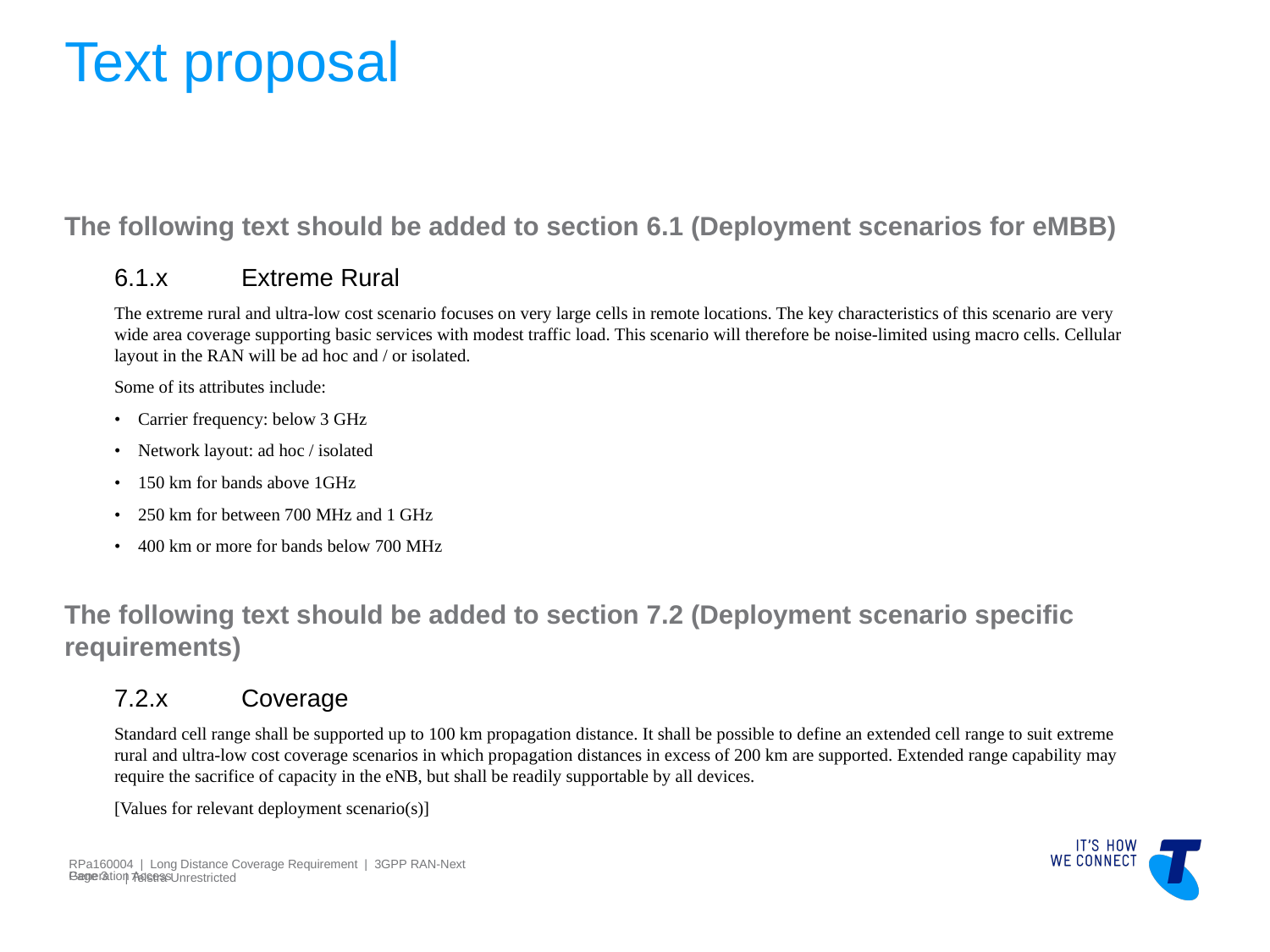

# Text proposal
The following text should be added to section 6.1 (Deployment scenarios for eMBB)
6.1.x	Extreme Rural
The extreme rural and ultra-low cost scenario focuses on very large cells in remote locations. The key characteristics of this scenario are very wide area coverage supporting basic services with modest traffic load. This scenario will therefore be noise-limited using macro cells. Cellular layout in the RAN will be ad hoc and / or isolated.
Some of its attributes include:
•    Carrier frequency: below 3 GHz
•    Network layout: ad hoc / isolated
•    150 km for bands above 1GHz
•    250 km for between 700 MHz and 1 GHz
•    400 km or more for bands below 700 MHz

The following text should be added to section 7.2 (Deployment scenario specific requirements)
7.2.x	Coverage
Standard cell range shall be supported up to 100 km propagation distance. It shall be possible to define an extended cell range to suit extreme rural and ultra-low cost coverage scenarios in which propagation distances in excess of 200 km are supported. Extended range capability may require the sacrifice of capacity in the eNB, but shall be readily supportable by all devices.
[Values for relevant deployment scenario(s)]

RPa160004  |  Long Distance Coverage Requirement  |  3GPP RAN-Next Generation Access
Page 3